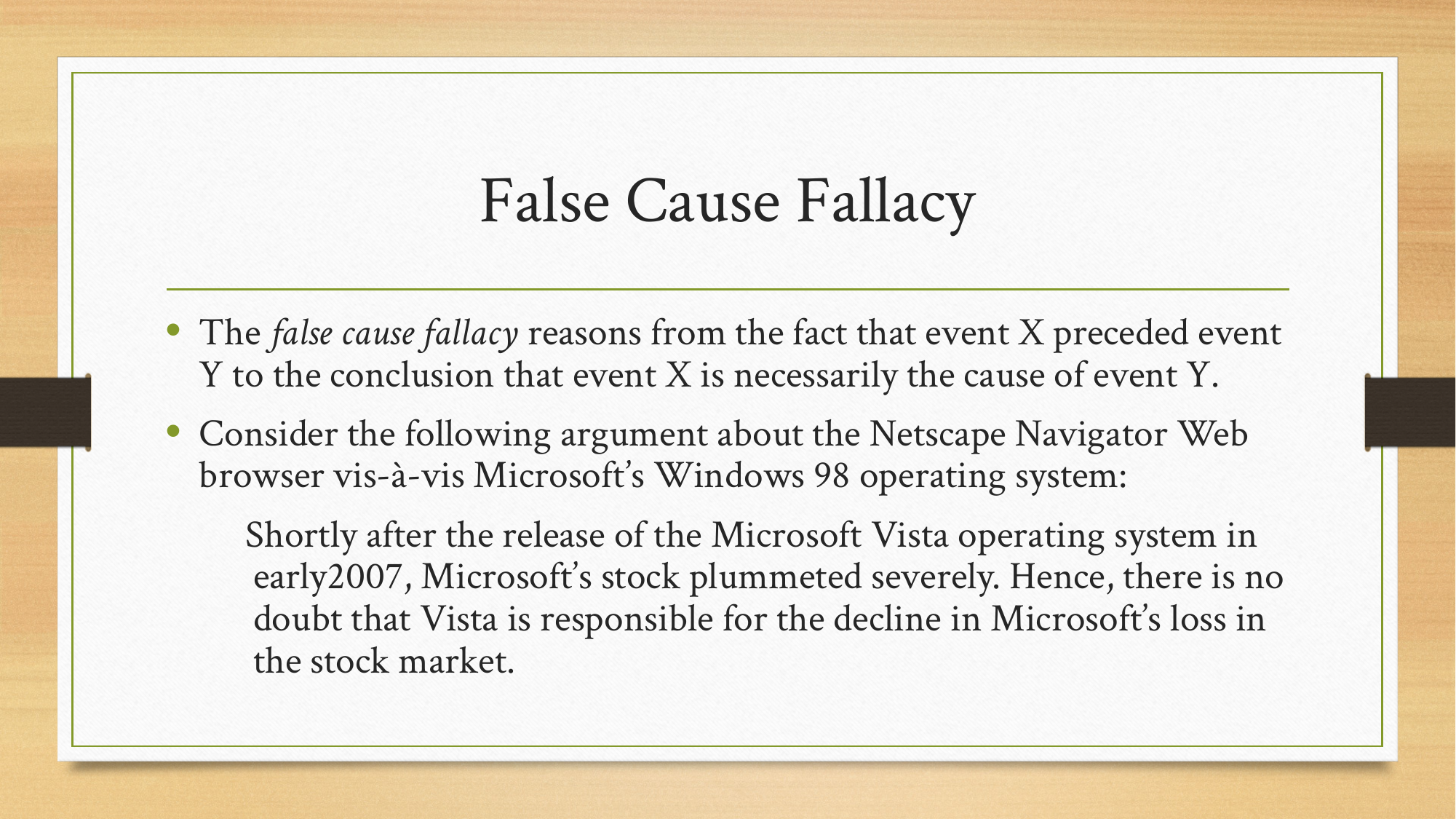

# False Cause Fallacy
The false cause fallacy reasons from the fact that event X preceded event Y to the conclusion that event X is necessarily the cause of event Y.
Consider the following argument about the Netscape Navigator Web browser vis-à-vis Microsoft’s Windows 98 operating system:
   Shortly after the release of the Microsoft Vista operating system in early2007, Microsoft’s stock plummeted severely. Hence, there is no doubt that Vista is responsible for the decline in Microsoft’s loss in the stock market.